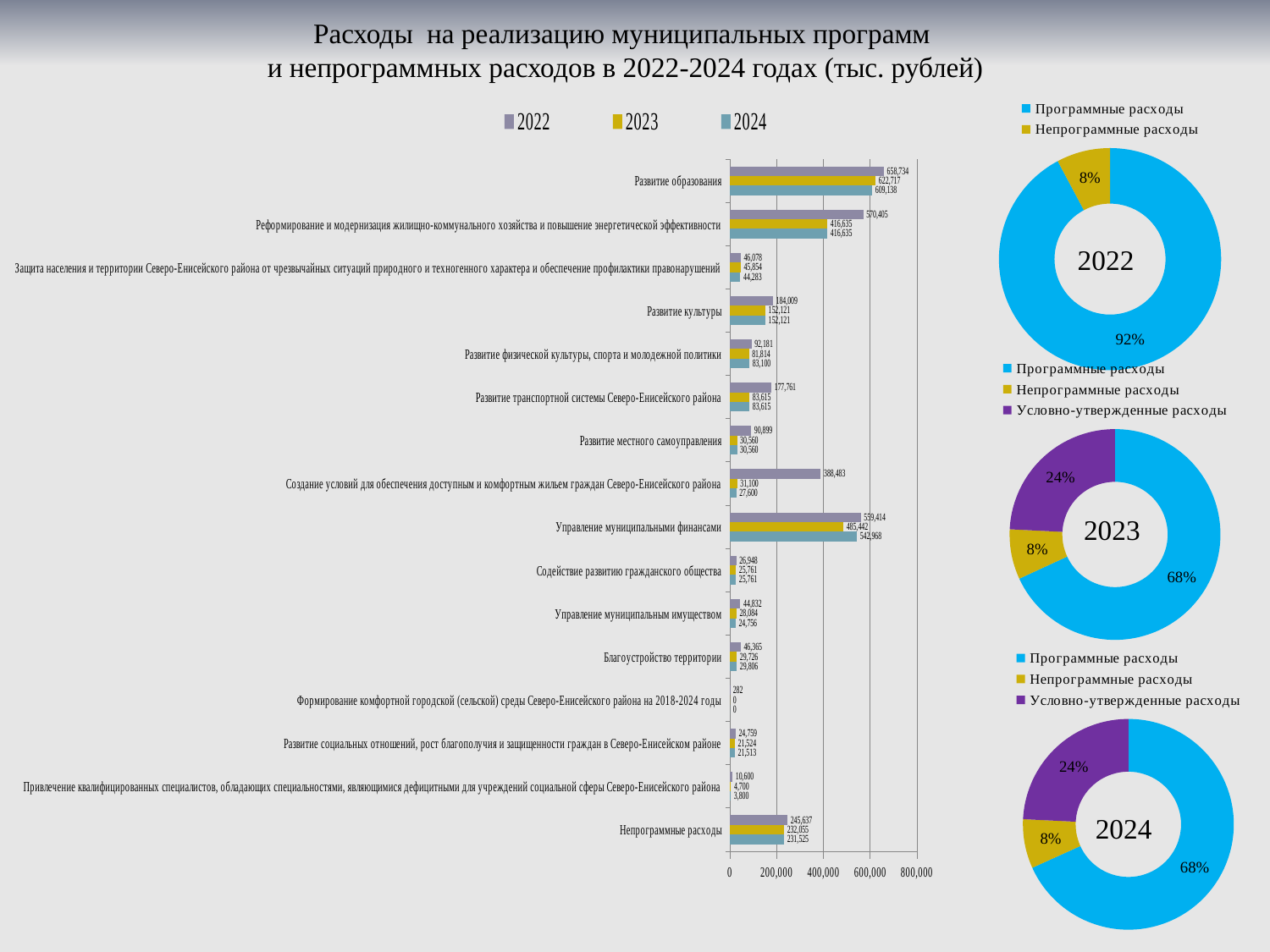

# Расходы  на реализацию муниципальных программ и непрограммных расходов в 2022-2024 годах (тыс. рублей)

### Chart

| Category | Продажи |
|---|---|
| Программные расходы  | 92.2 |
| Непрограммные расходы | 7.8 |

### Chart

| Category | 2024 | 2023 | 2022 |
|---|---|---|---|
| Непрограммные расходы | 231525.0 | 232054.7 | 245636.9 |
| Привлечение квалифицированных специалистов, обладающих специальностями, являющимися дефицитными для учреждений социальной сферы Северо-Енисейского района | 3800.0 | 4700.0 | 10600.0 |
| Развитие социальных отношений, рост благополучия и защищенности граждан в Северо-Енисейском районе | 21513.36 | 21523.76 | 24758.53 |
| Формирование комфортной городской (сельской) среды Северо-Енисейского района на 2018-2024 годы | 0.0 | 0.0 | 281.78 |
| Благоустройство территории | 29805.86 | 29725.86 | 46365.26 |
| Управление муниципальным имуществом | 24755.76 | 28084.16 | 44832.03 |
| Содействие развитию гражданского общества | 25761.04 | 25761.04 | 26947.77 |
| Управление муниципальными финансами | 542967.73 | 485441.93 | 559414.23 |
| Создание условий для обеспечения доступным и комфортным жильем граждан Северо-Енисейского района | 27600.21 | 31100.21 | 388482.53 |
| Развитие местного самоуправления | 30559.85 | 30559.85 | 90898.56 |
| Развитие транспортной системы Северо-Енисейского района | 83615.16 | 83615.16 | 177761.1 |
| Развитие физической культуры, спорта и молодежной политики | 83100.39 | 81814.39 | 92181.27 |
| Развитие культуры | 152120.7 | 152120.7 | 184009.45 |
| Защита населения и территории Северо-Енисейского района от чрезвычайных ситуаций природного и техногенного характера и обеспечение профилактики правонарушений | 44283.21 | 45853.98 | 46078.36 |
| Реформирование и модернизация жилищно-коммунального хозяйства и повышение энергетической эффективности | 416635.27 | 416635.27 | 570405.48 |
| Развитие образования | 609137.86 | 622717.3 | 658734.4 |
2022

### Chart

| Category | Продажи |
|---|---|
| Программные расходы | 68.1087651080562 |
| Непрограммные расходы | 7.673600577553648 |
| Условно-утвержденные расходы | 24.217634314390157 |
2023

### Chart

| Category | Продажи |
|---|---|
| Программные расходы | 68.23787337747706 |
| Непрограммные расходы | 7.538818688846309 |
| Условно-утвержденные расходы | 24.22330793367663 |
2024